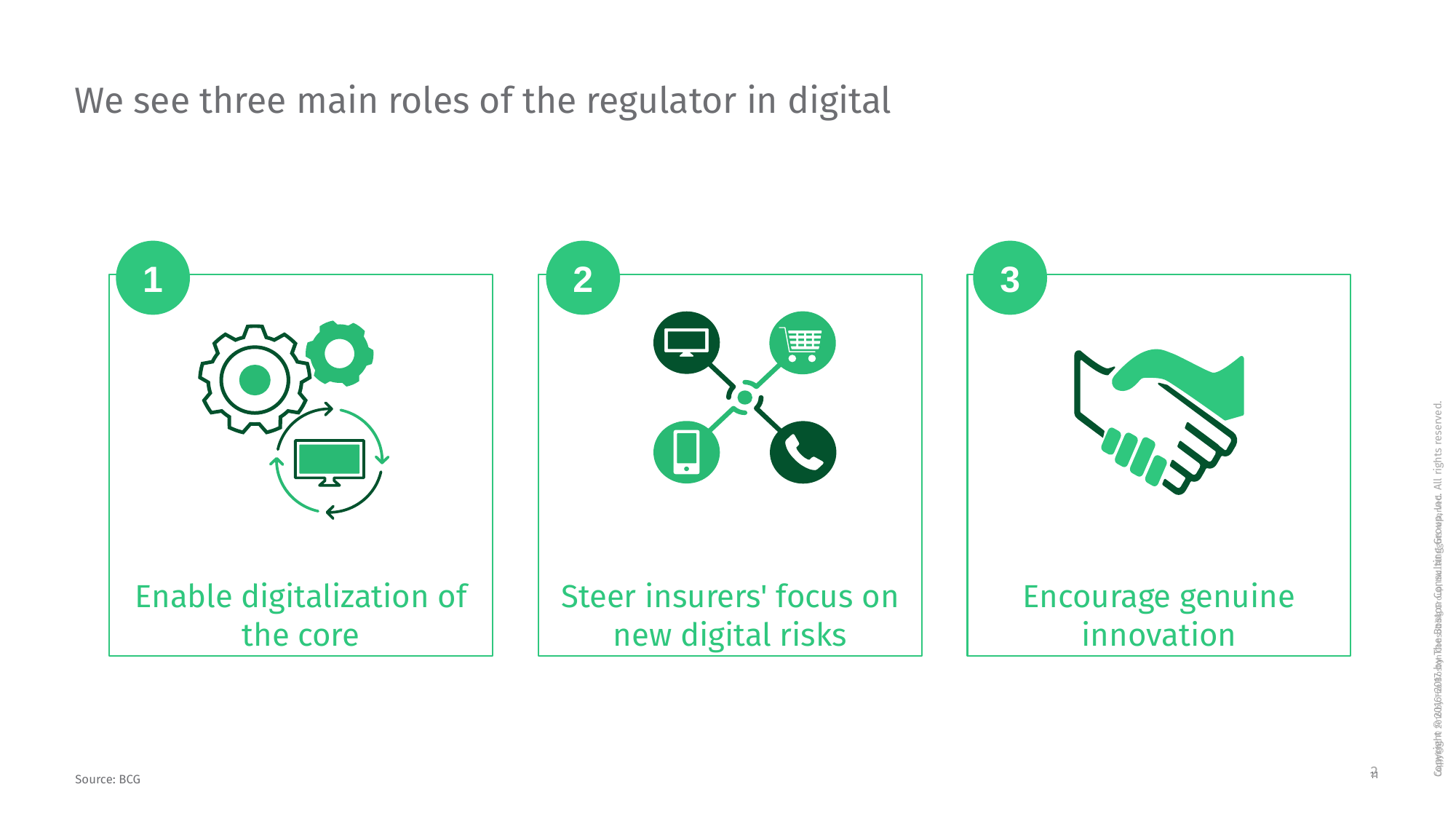

We see three main roles of the regulator in digital
1
2
3
Enable digitalization of
the core
Steer insurers' focus on new digital risks

Encourage genuine innovation

Copyright © 2016-2017 by The Boston Consulting Group, Inc. All rights reserved.
Source: BCG
2